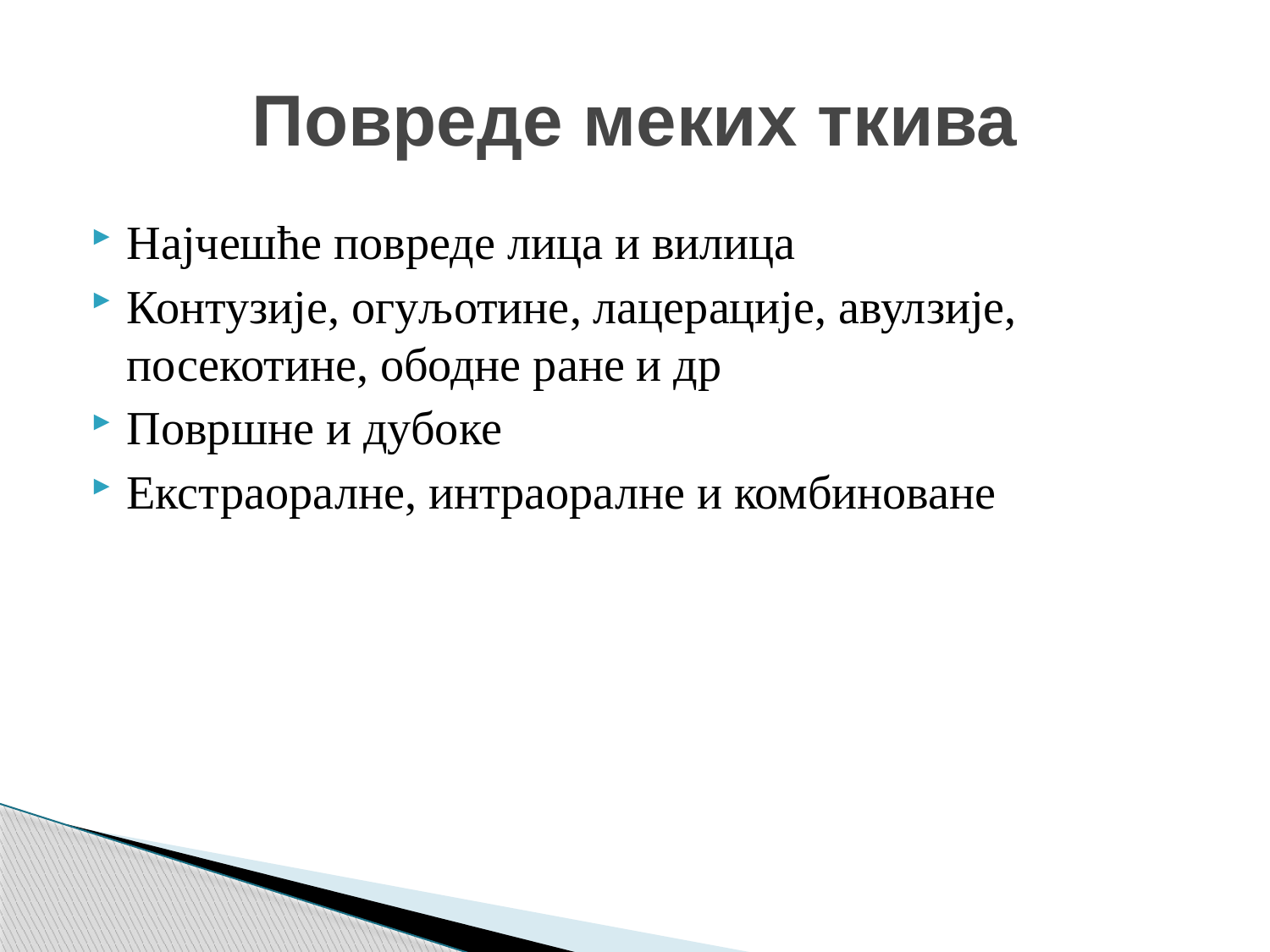

# Повреде меких ткива
Најчешће повреде лица и вилица
Контузије, огуљотине, лацерације, авулзије, посекотине, ободне ране и др
Површне и дубоке
Екстраоралне, интраоралне и комбиноване